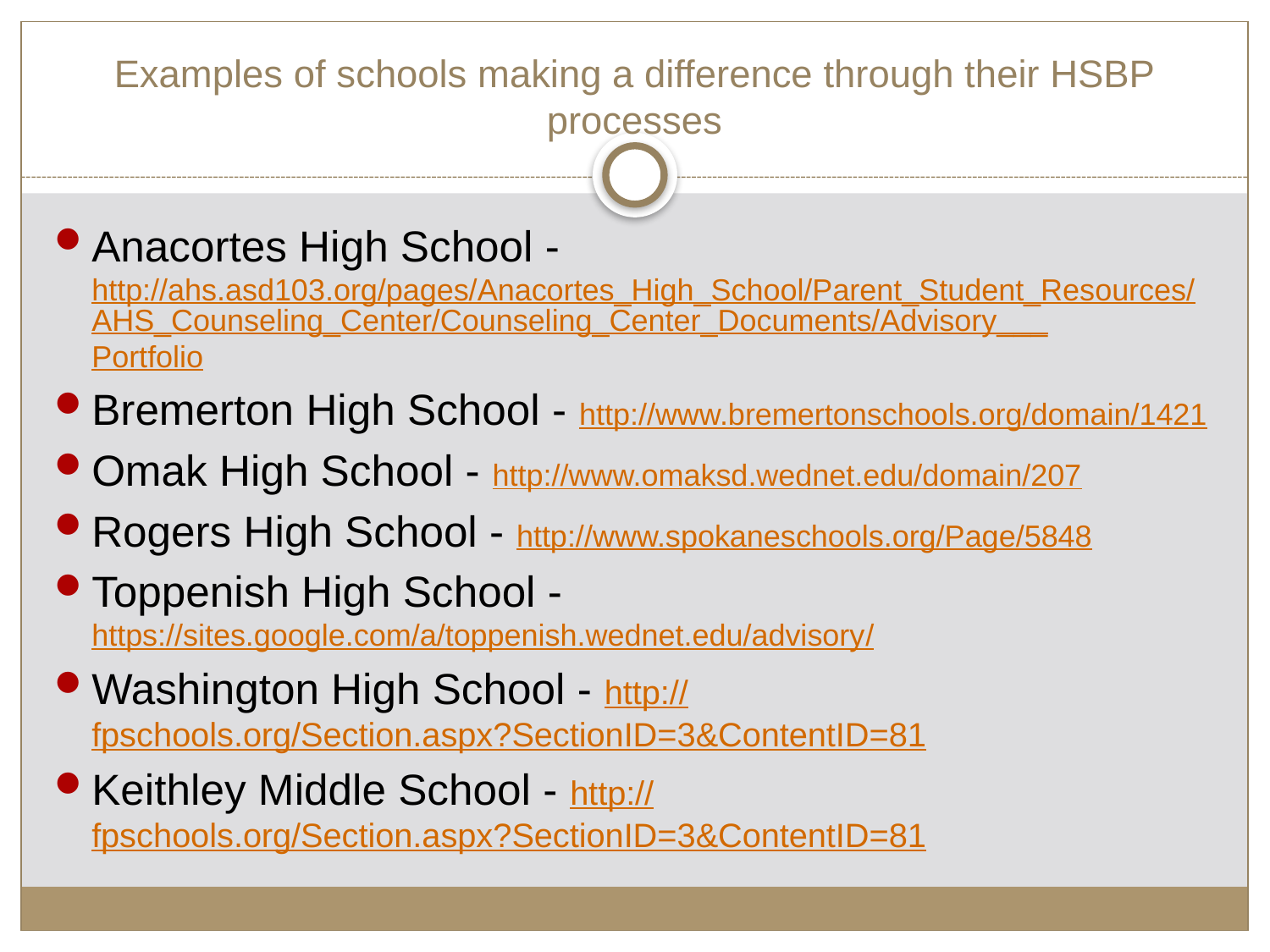

# Examples of schools making a difference through their HSBP processes
Anacortes High School - http://ahs.asd103.org/pages/Anacortes_High_School/Parent_Student_Resources/AHS_Counseling_Center/Counseling_Center_Documents/Advisory___Portfolio
Bremerton High School - http://www.bremertonschools.org/domain/1421
Omak High School - http://www.omaksd.wednet.edu/domain/207
Rogers High School - http://www.spokaneschools.org/Page/5848
Toppenish High School - https://sites.google.com/a/toppenish.wednet.edu/advisory/
Washington High School - http://fpschools.org/Section.aspx?SectionID=3&ContentID=81
Keithley Middle School - http://fpschools.org/Section.aspx?SectionID=3&ContentID=81